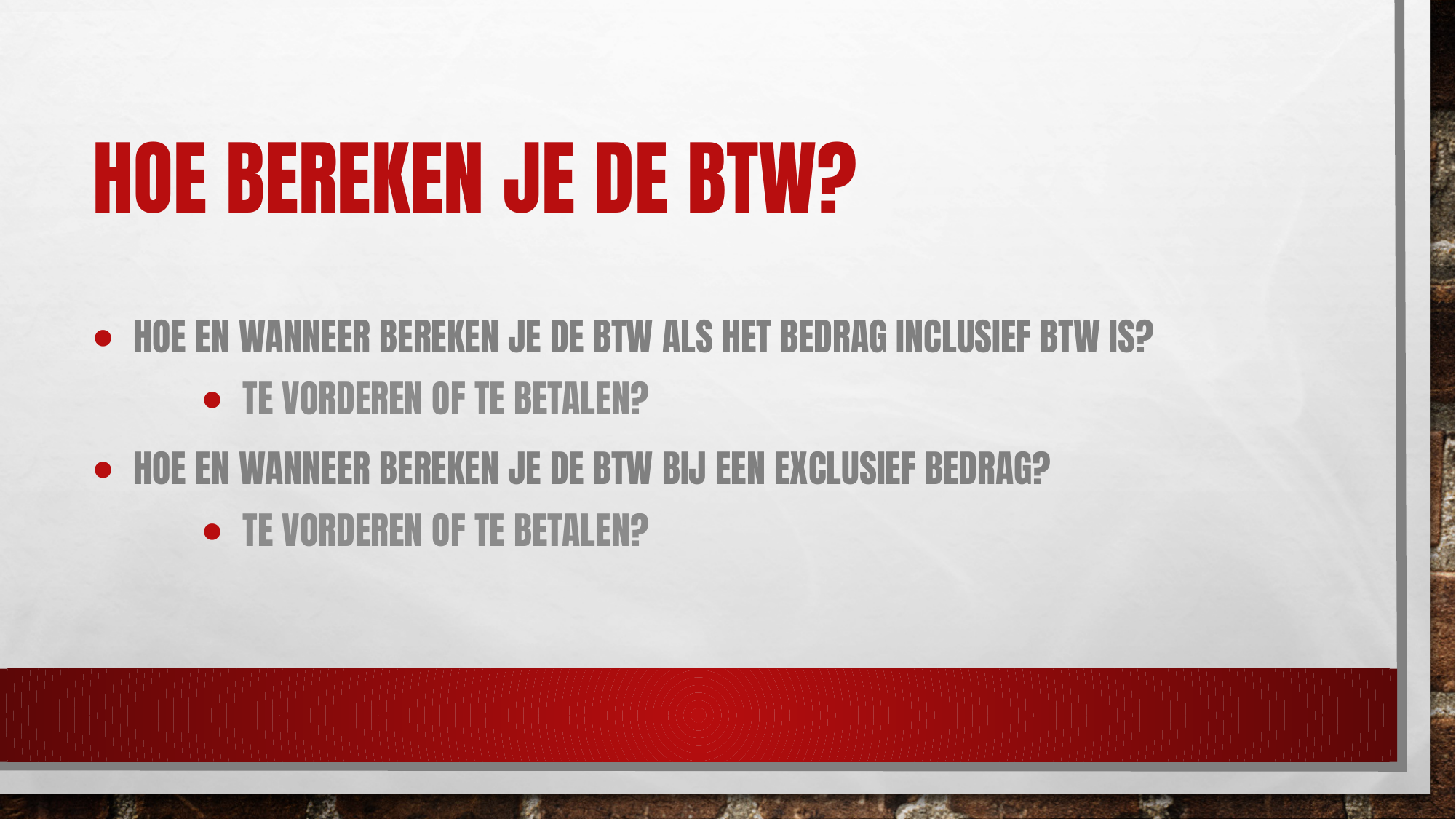

# Hoe bereken je de BTW?
Hoe en wanneer bereken je de BTW als het bedrag inclusief BTW is?
Te vorderen of te betalen?
Hoe en wanneer bereken je de btw bij een exclusief bedrag?
Te vorderen of te betalen?